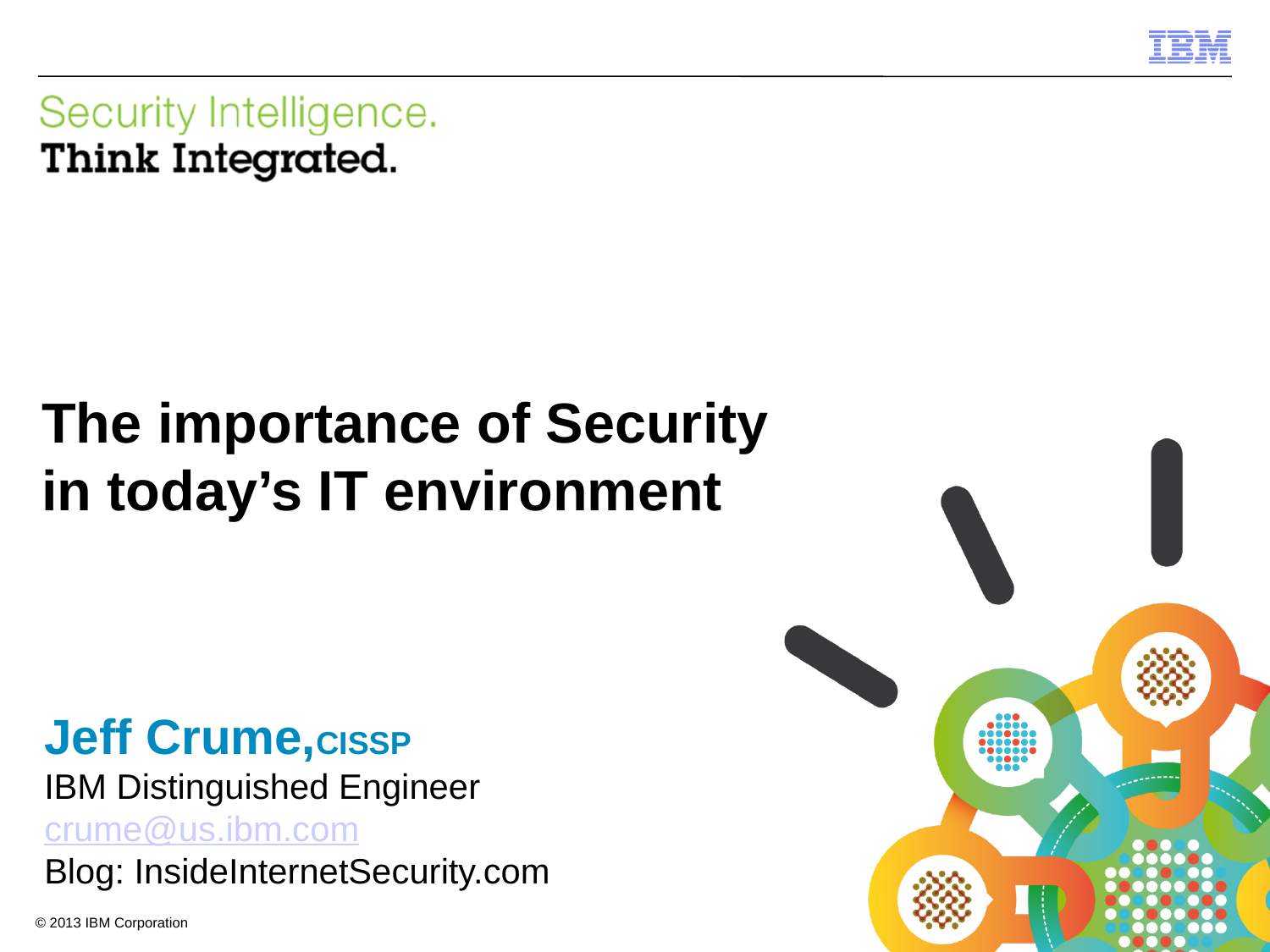

The importance of Security
in today’s IT environment

Jeff Crume,CISSP
IBM Distinguished Engineer
crume@us.ibm.com
Blog: InsideInternetSecurity.com